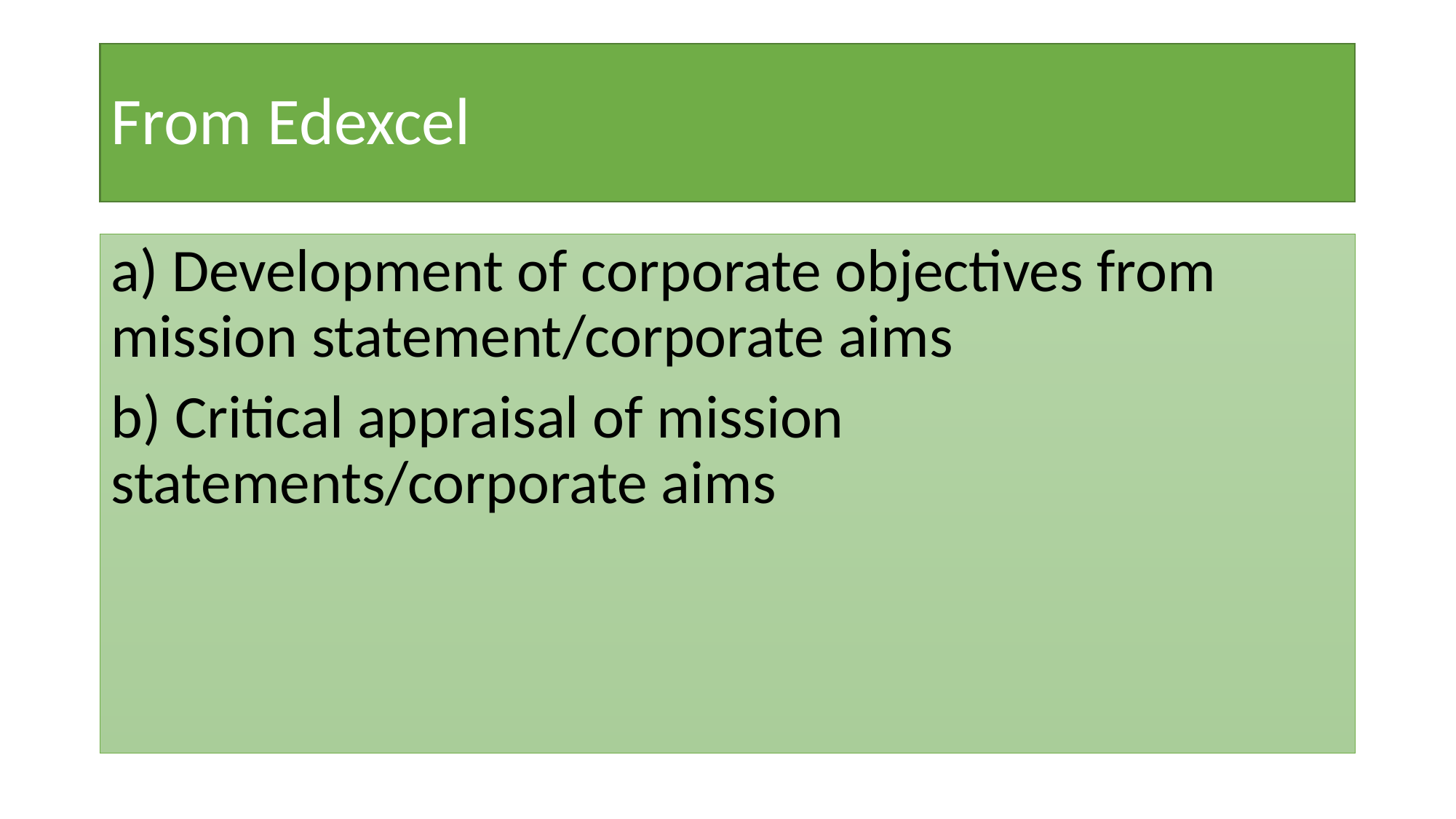

# From Edexcel
a) Development of corporate objectives from mission statement/corporate aims
b) Critical appraisal of mission statements/corporate aims